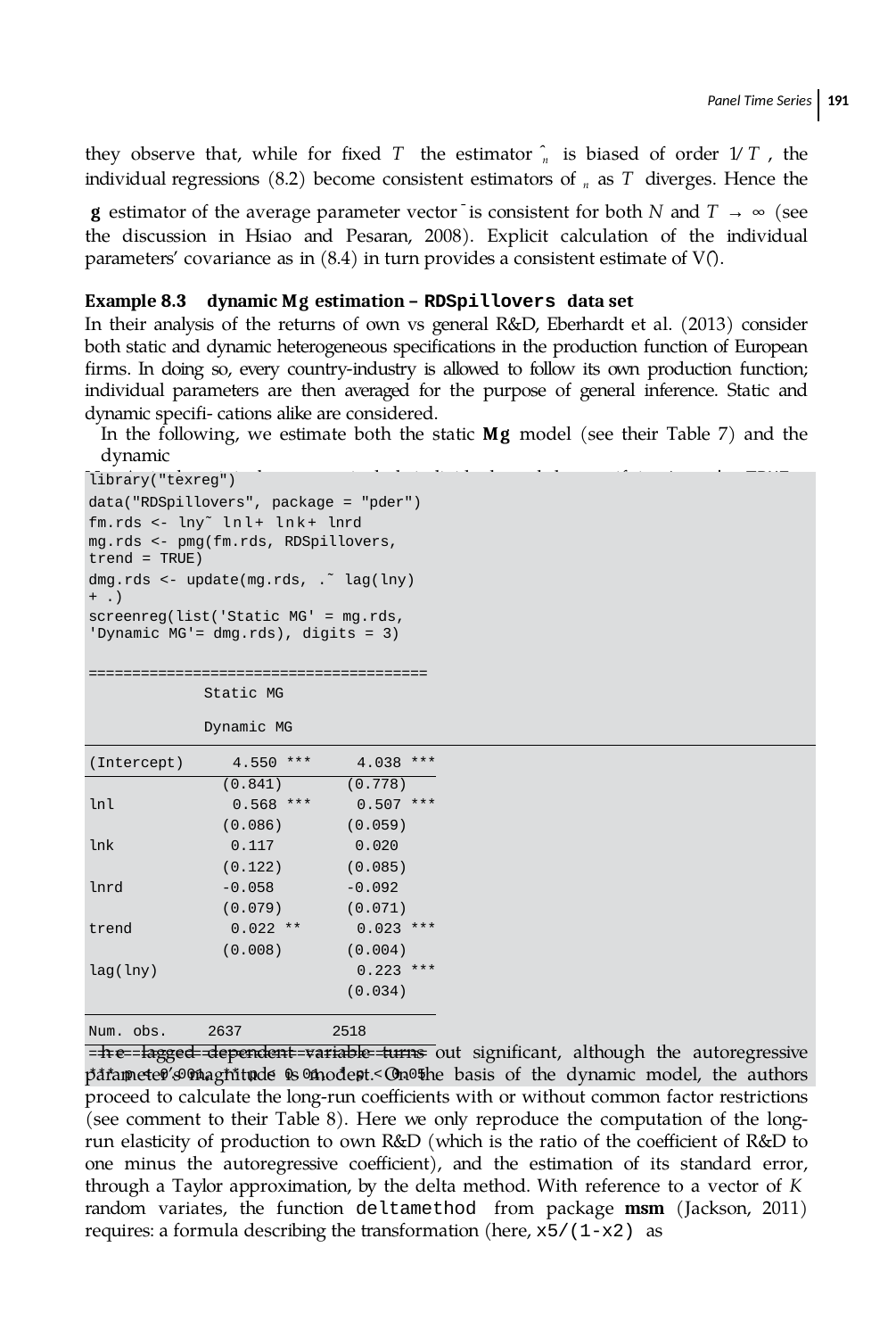

Panel Time Series  191

they observe that, while for ﬁxed T  the estimator ̂n  is biased of order 1∕T , the individual regressions (8.2) become consistent estimators of n  as T  diverges. Hence the mg estimator of the average parameter vector ̄ is consistent for both N and T → ∞ (see the discussion in Hsiao and Pesaran, 2008). Explicit calculation of the individual parameters’ covariance as in (8.4) in turn provides a consistent estimate of V(̂).

Example 8.3     dynamic mg estimation – RDSpillovers data set
In their analysis of the returns of own vs general R&D, Eberhardt et al. (2013) consider both static and dynamic heterogeneous speciﬁcations in the production function of European ﬁrms. In doing so, every country-industry is allowed to follow its own production function; individual parameters are then averaged for the purpose of general inference. Static and dynamic speciﬁ- cations alike are considered.
In the following, we estimate both the static mg model (see their Table 7) and the dynamic
mg. As in the original paper, we include individual trends by specifying trend =TRUE:

| library("texreg") data("RDSpillovers", package = "pder") fm.rds <- lny ̃ lnl+ lnk+ lnrd mg.rds <- pmg(fm.rds, RDSpillovers, trend = TRUE) dmg.rds <- update(mg.rds, . ̃ lag(lny) + .) screenreg(list('Static MG' = mg.rds, 'Dynamic MG'= dmg.rds), digits = 3) ======================================= Static MG Dynamic MG |  |  |  |
| --- | --- | --- | --- |
| (Intercept) | 4.550 \*\*\* | 4.038 \*\*\* |  |
|  | (0.841) | (0.778) |  |
| lnl | 0.568 \*\*\* | 0.507 \*\*\* |  |
|  | (0.086) | (0.059) |  |
| lnk | 0.117 | 0.020 |  |
|  | (0.122) | (0.085) |  |
| lnrd | -0.058 | -0.092 |  |
|  | (0.079) | (0.071) |  |
| trend | 0.022 \*\* | 0.023 \*\*\* |  |
|  | (0.008) | (0.004) |  |
| lag(lny) |  | 0.223 \*\*\* |  |
|  |  | (0.034) |  |
| Num. obs. 2637 2518 |  |  |  |
| ======================================= |  |  |  |
| \*\*\* p < 0.001, \*\* p < 0.01, \* p < 0.05 |  |  |  |
he lagged dependent variable turns out signiﬁcant, although the autoregressive parameter’s magnitude is modest. On the basis of the dynamic model, the authors proceed to calculate the long-run coeﬃcients with or without common factor restrictions (see comment to their Table 8). Here we only reproduce the computation of the long- run elasticity of production to own R&D (which is the ratio of the coeﬃcient of R&D to one minus the autoregressive coeﬃcient), and the estimation of its standard error, through a Taylor approximation, by the delta method. With reference to a vector of K  random variates, the function deltamethod from package msm (Jackson, 2011) requires: a formula describing the transformation (here, x5/(1-x2) as